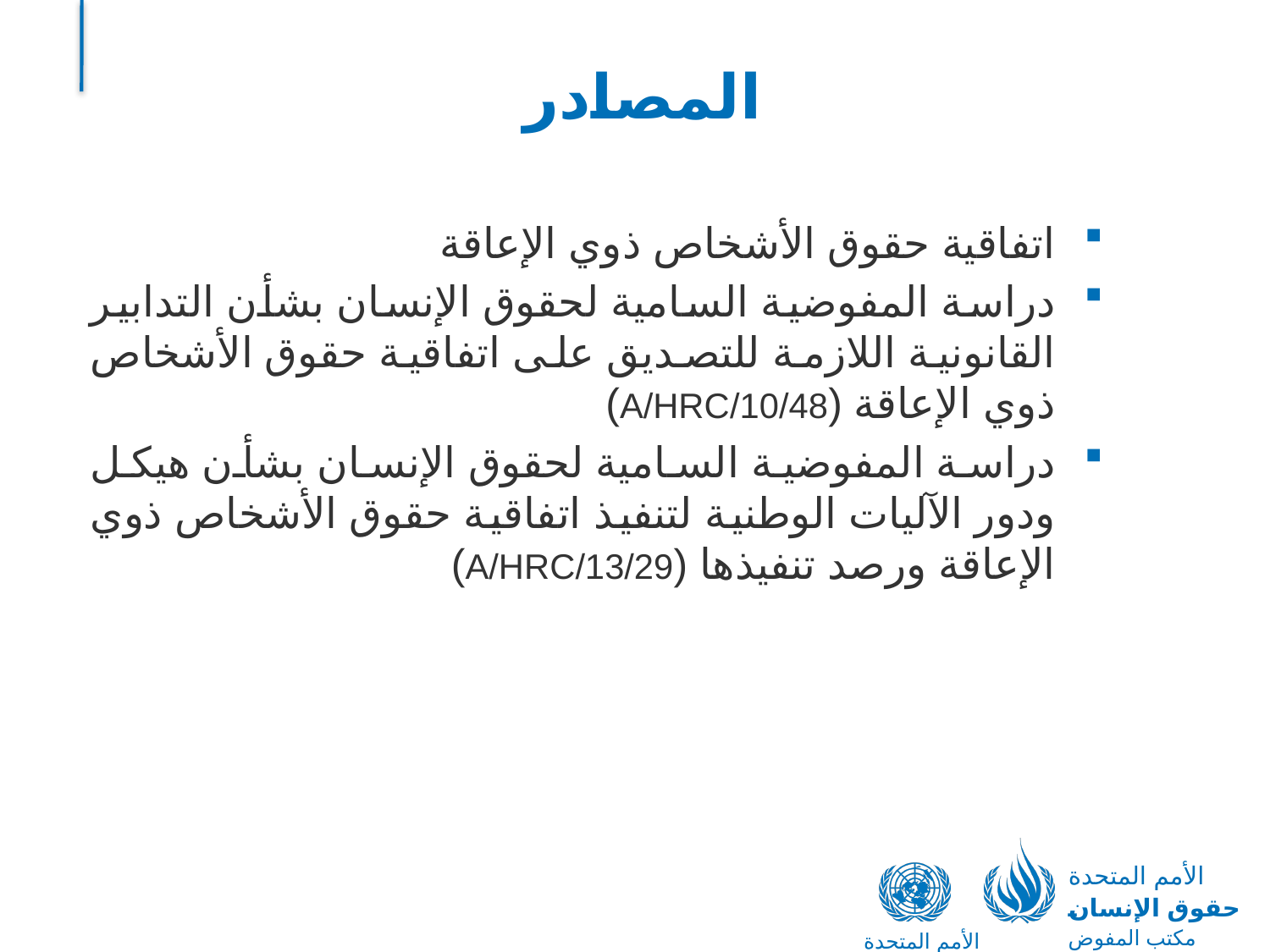

# المصادر
اتفاقية حقوق الأشخاص ذوي الإعاقة
دراسة المفوضية السامية لحقوق الإنسان بشأن التدابير القانونية اللازمة للتصديق على اتفاقية حقوق الأشخاص ذوي الإعاقة (A/HRC/10/48)
دراسة المفوضية السامية لحقوق الإنسان بشأن هيكل ودور الآليات الوطنية لتنفيذ اتفاقية حقوق الأشخاص ذوي الإعاقة ورصد تنفيذها (A/HRC/13/29)

الأمم المتحدة
حقوق الإنسان
مكتب المفوض السامي
الأمم المتحدة